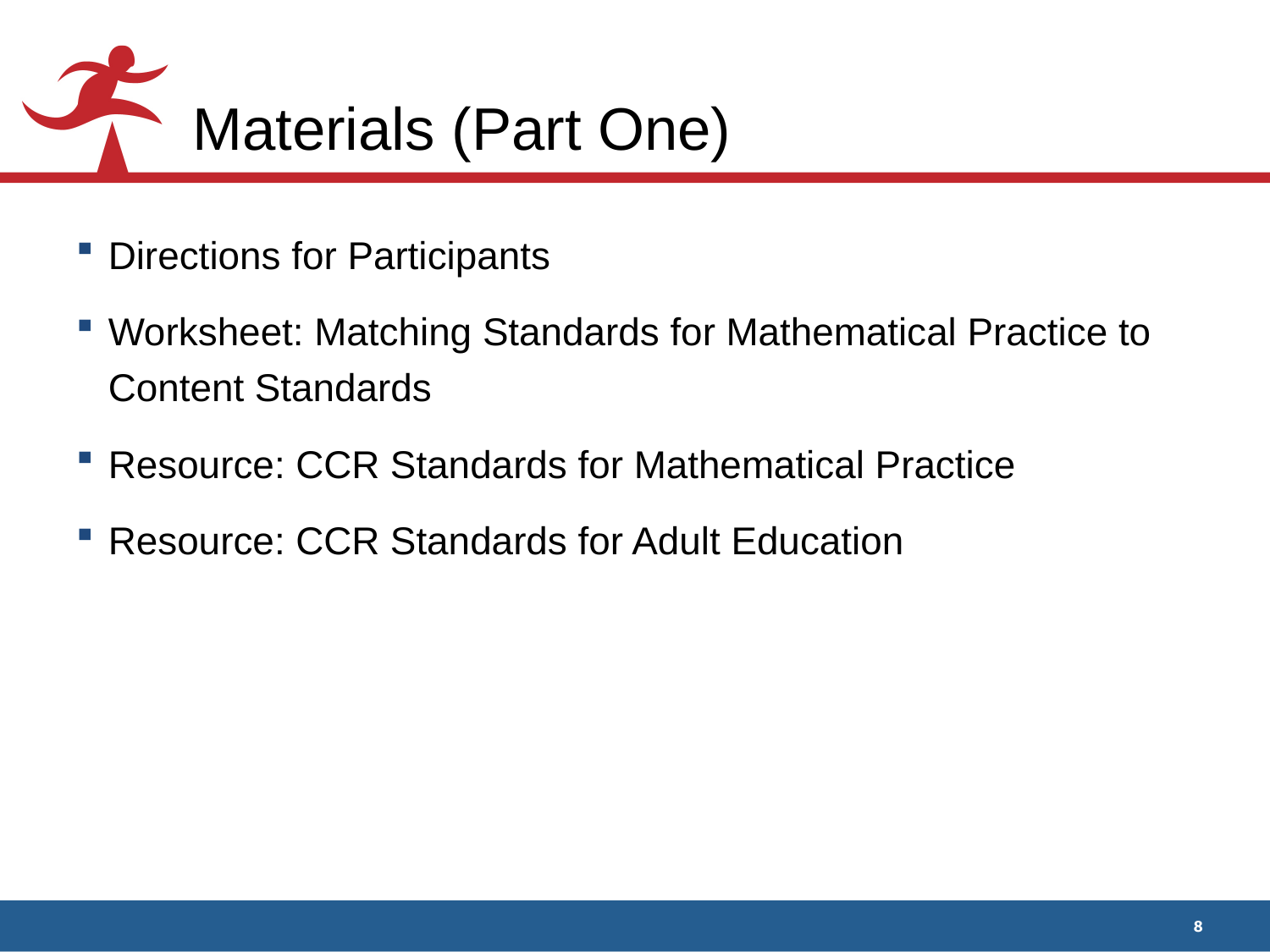

# Materials (Part One)
Directions for Participants
Worksheet: Matching Standards for Mathematical Practice to Content Standards
Resource: CCR Standards for Mathematical Practice
Resource: CCR Standards for Adult Education